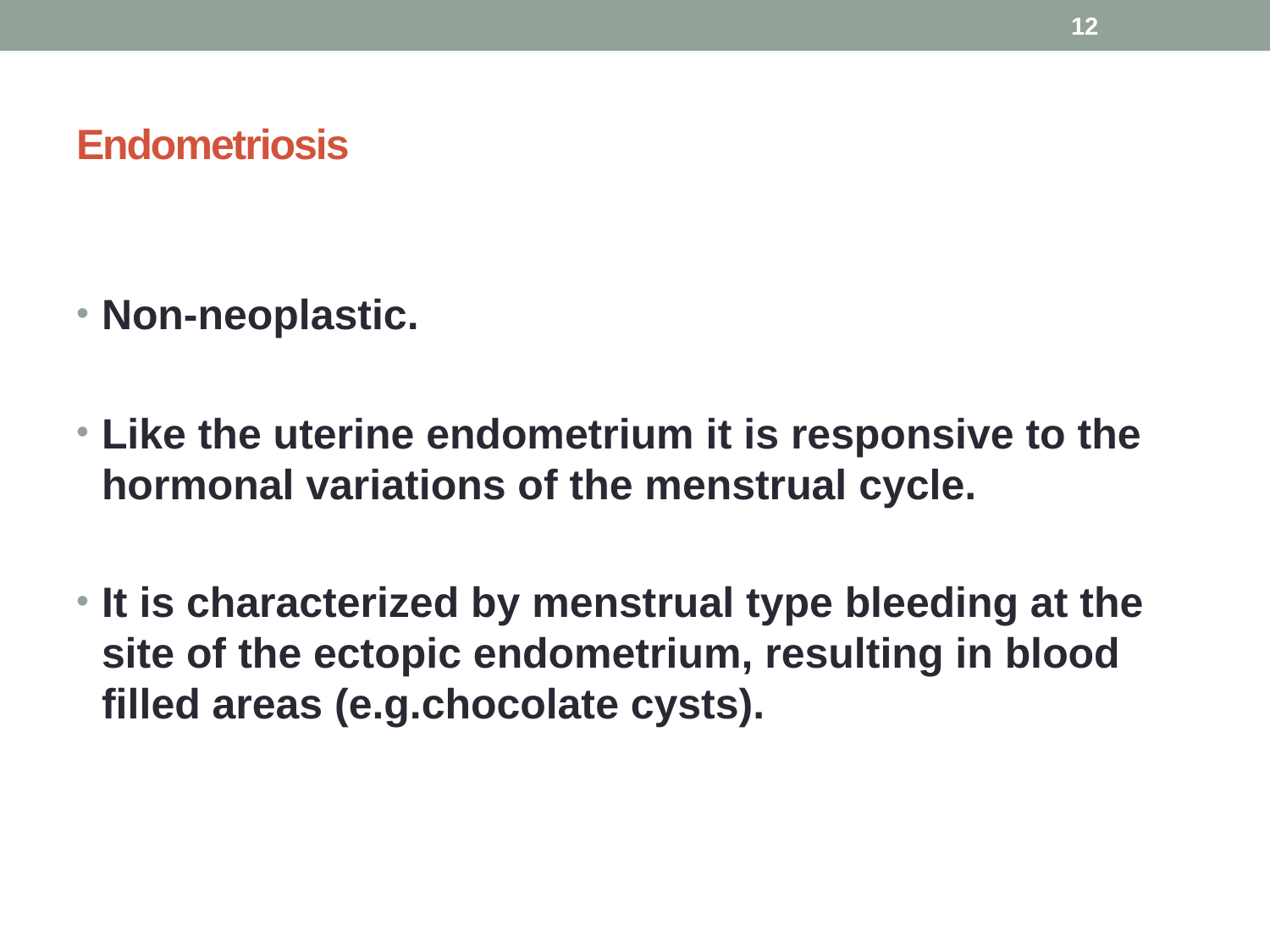

12
# Endometriosis

Non-neoplastic.

Like the uterine endometrium it is responsive to the hormonal variations of the menstrual cycle.

It is characterized by menstrual type bleeding at the site of the ectopic endometrium, resulting in blood filled areas (e.g.chocolate cysts).